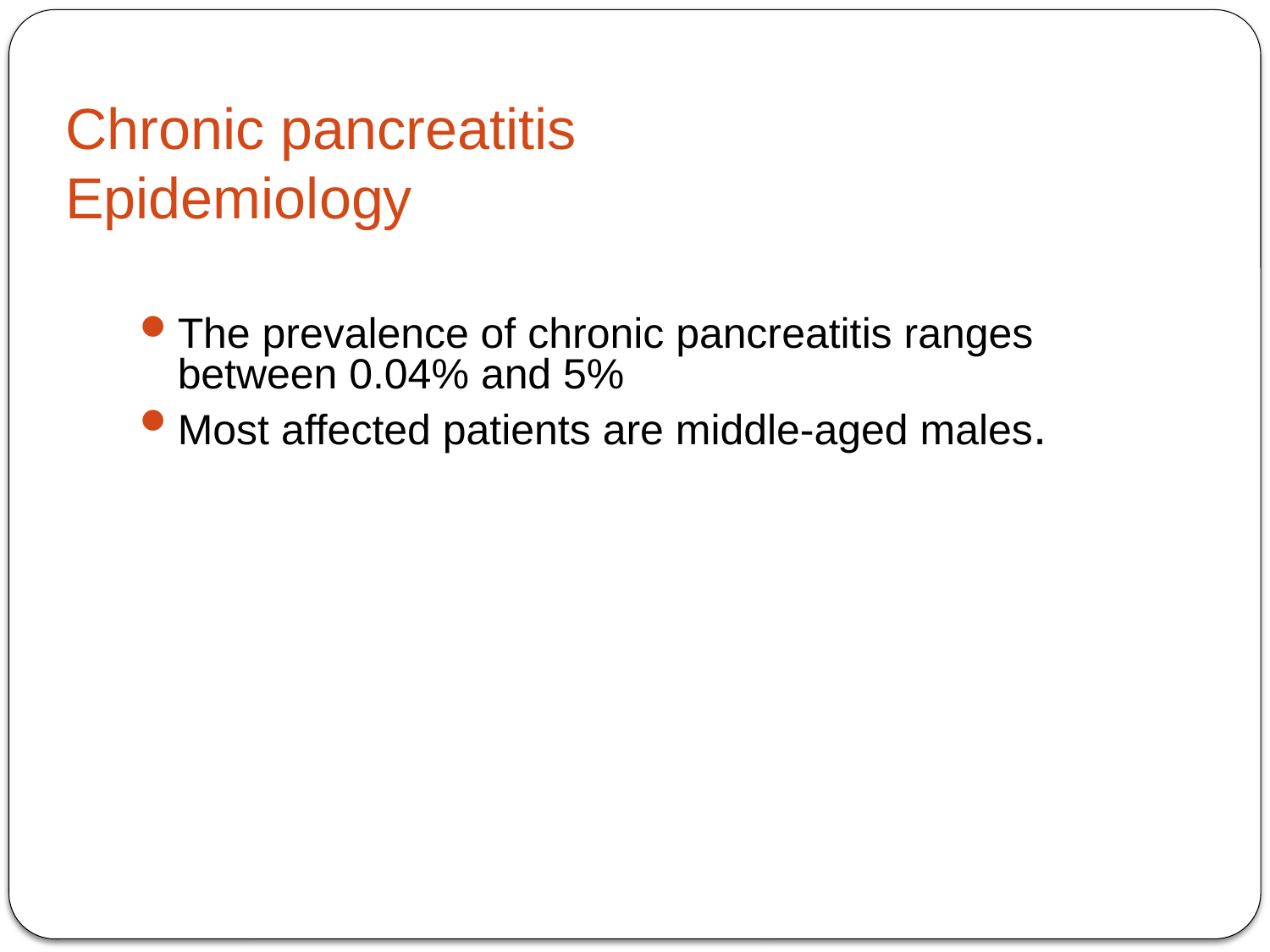

# Chronic pancreatitis Epidemiology

The prevalence of chronic pancreatitis ranges between 0.04% and 5%
Most affected patients are middle-aged males.